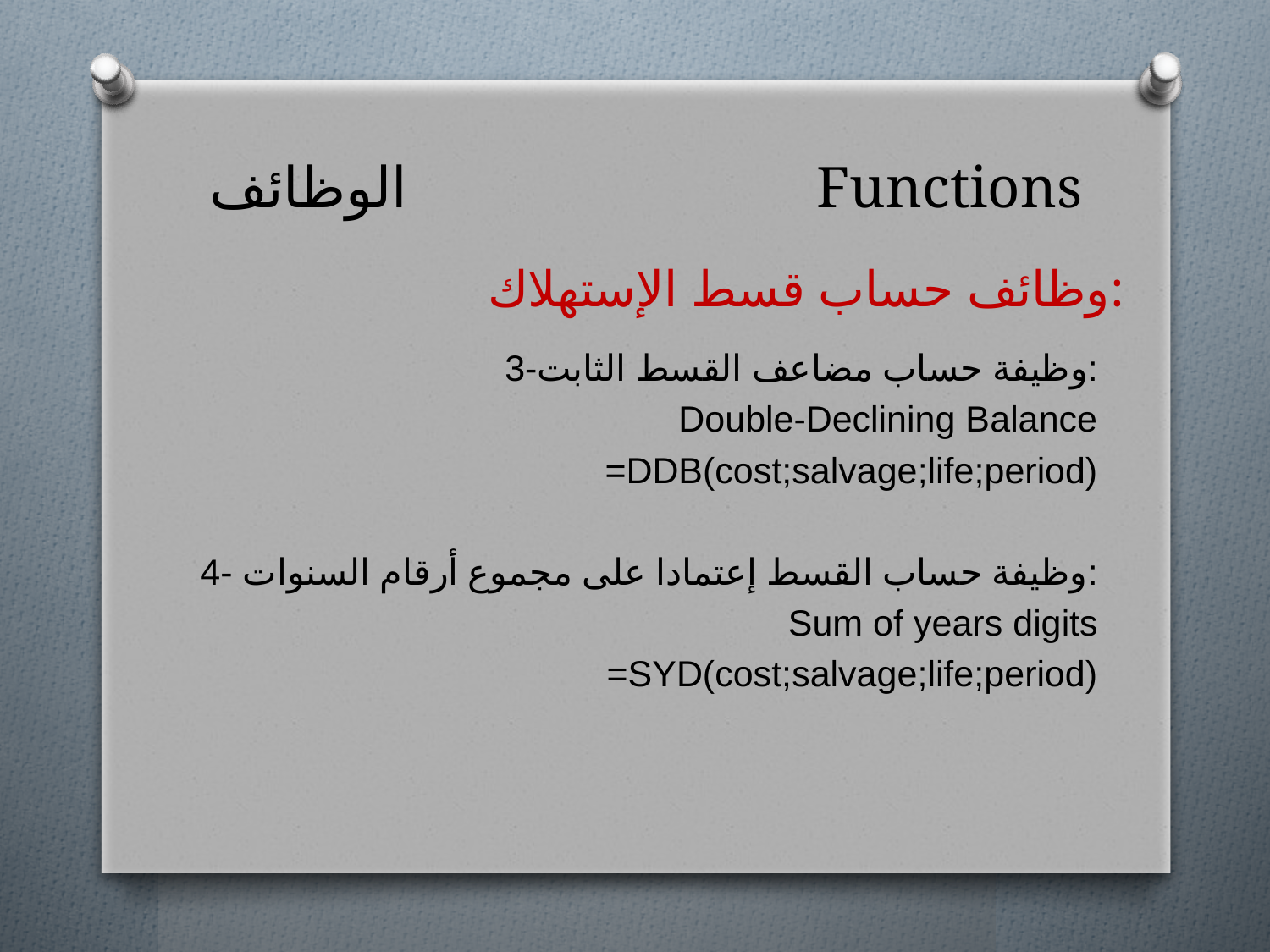

# الوظائف                            Functions
وظائف حساب قسط الإستهلاك:
3-وظيفة حساب مضاعف القسط الثابت:
Double-Declining Balance
=DDB(cost;salvage;life;period)

 4- وظيفة حساب القسط إعتمادا على مجموع أرقام السنوات:
Sum of years digits
=SYD(cost;salvage;life;period)